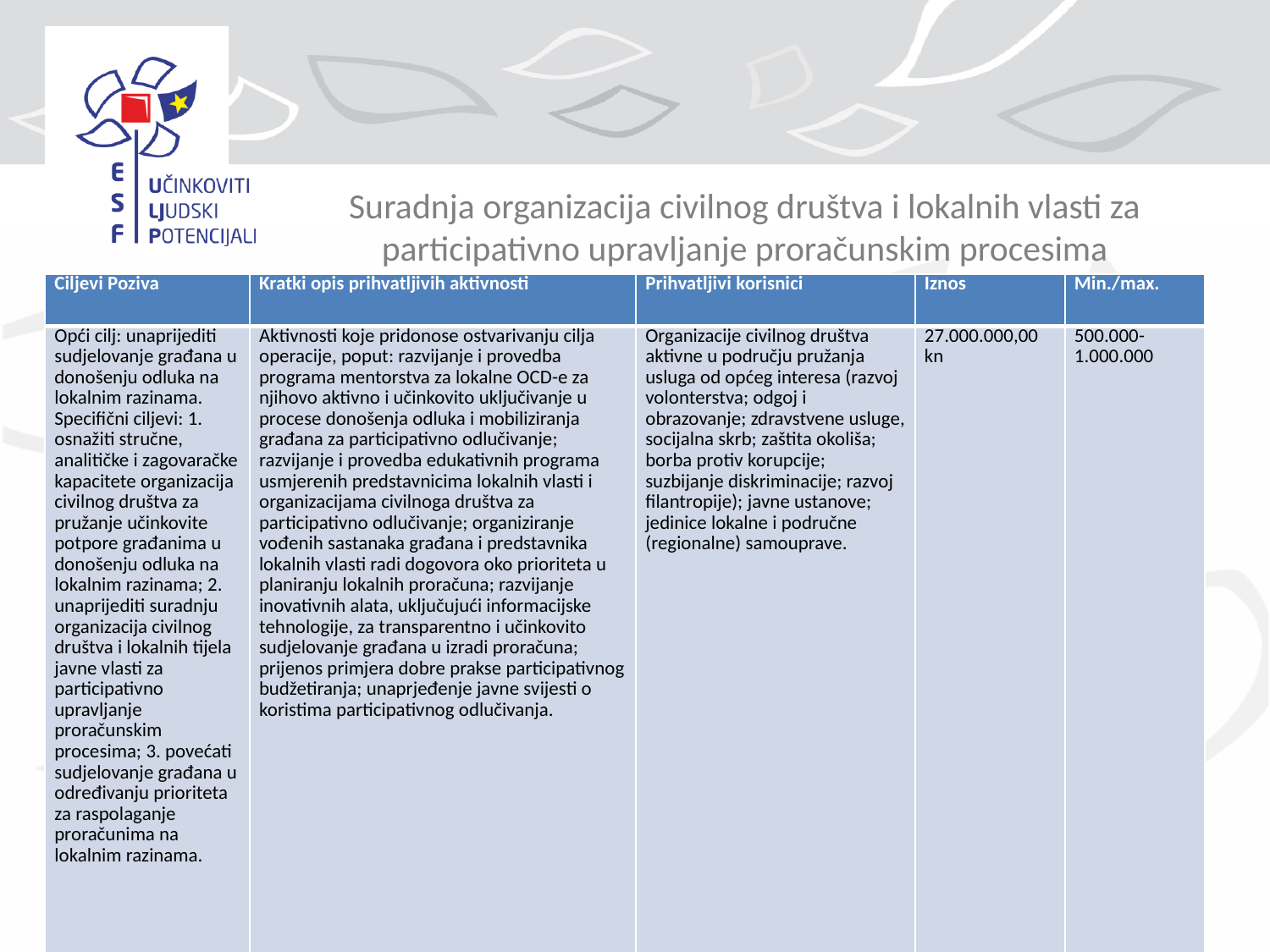

# Suradnja organizacija civilnog društva i lokalnih vlasti za participativno upravljanje proračunskim procesima
| Ciljevi Poziva | Kratki opis prihvatljivih aktivnosti | Prihvatljivi korisnici | Iznos | Min./max. |
| --- | --- | --- | --- | --- |
| Opći cilj: unaprijediti sudjelovanje građana u donošenju odluka na lokalnim razinama. Specifični ciljevi: 1. osnažiti stručne, analitičke i zagovaračke kapacitete organizacija civilnog društva za pružanje učinkovite potpore građanima u donošenju odluka na lokalnim razinama; 2. unaprijediti suradnju organizacija civilnog društva i lokalnih tijela javne vlasti za participativno upravljanje proračunskim procesima; 3. povećati sudjelovanje građana u određivanju prioriteta za raspolaganje proračunima na lokalnim razinama. | Aktivnosti koje pridonose ostvarivanju cilja operacije, poput: razvijanje i provedba programa mentorstva za lokalne OCD-e za njihovo aktivno i učinkovito uključivanje u procese donošenja odluka i mobiliziranja građana za participativno odlučivanje; razvijanje i provedba edukativnih programa usmjerenih predstavnicima lokalnih vlasti i organizacijama civilnoga društva za participativno odlučivanje; organiziranje vođenih sastanaka građana i predstavnika lokalnih vlasti radi dogovora oko prioriteta u planiranju lokalnih proračuna; razvijanje inovativnih alata, uključujući informacijske tehnologije, za transparentno i učinkovito sudjelovanje građana u izradi proračuna; prijenos primjera dobre prakse participativnog budžetiranja; unaprjeđenje javne svijesti o koristima participativnog odlučivanja. | Organizacije civilnog društva aktivne u području pružanja usluga od općeg interesa (razvoj volonterstva; odgoj i obrazovanje; zdravstvene usluge, socijalna skrb; zaštita okoliša; borba protiv korupcije; suzbijanje diskriminacije; razvoj filantropije); javne ustanove; jedinice lokalne i područne (regionalne) samouprave. | 27.000.000,00 kn | 500.000-1.000.000 |